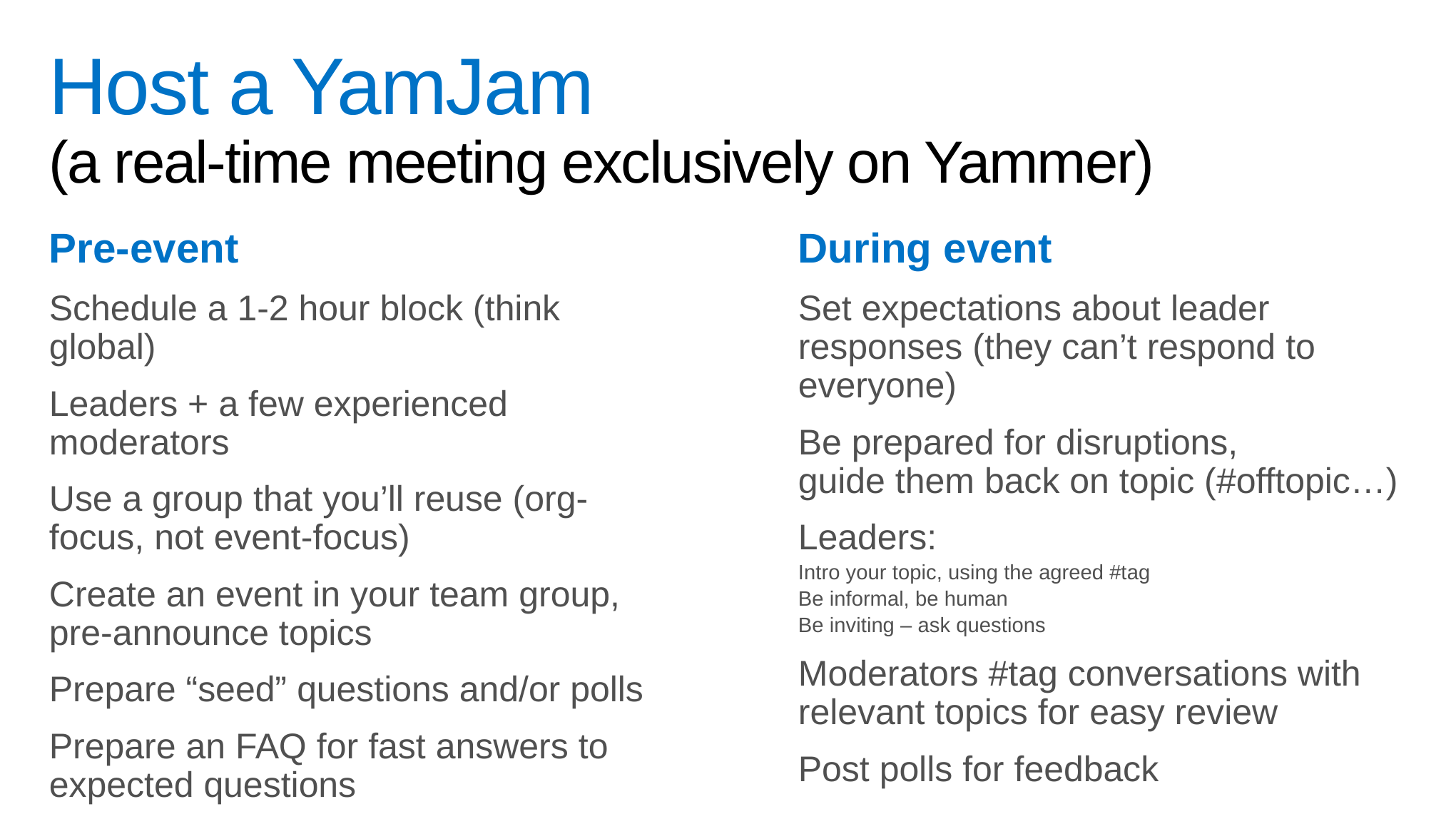

# Host a YamJam (a real-time meeting exclusively on Yammer)
Pre-event
Schedule a 1-2 hour block (think global)
Leaders + a few experienced moderators
Use a group that you’ll reuse (org-focus, not event-focus)
Create an event in your team group, pre-announce topics
Prepare “seed” questions and/or polls
Prepare an FAQ for fast answers to expected questions
During event
Set expectations about leader responses (they can’t respond to everyone)
Be prepared for disruptions,
guide them back on topic (#offtopic…)
Leaders:
Intro your topic, using the agreed #tag
Be informal, be human
Be inviting – ask questions
Moderators #tag conversations with relevant topics for easy review
Post polls for feedback